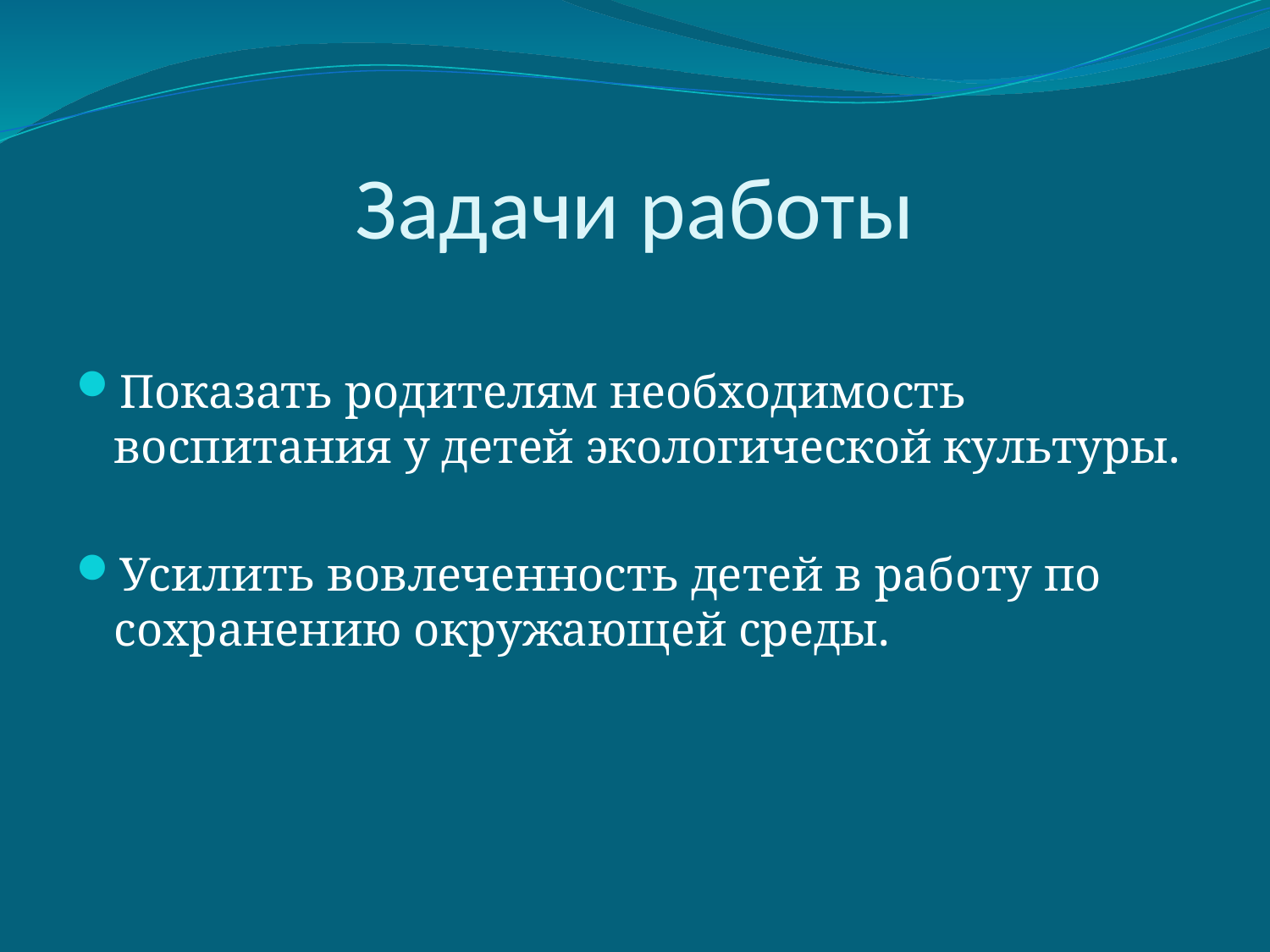

# Задачи работы
Показать родителям необходимость воспитания у детей экологической культуры.

Усилить вовлеченность детей в работу по сохранению окружающей среды.